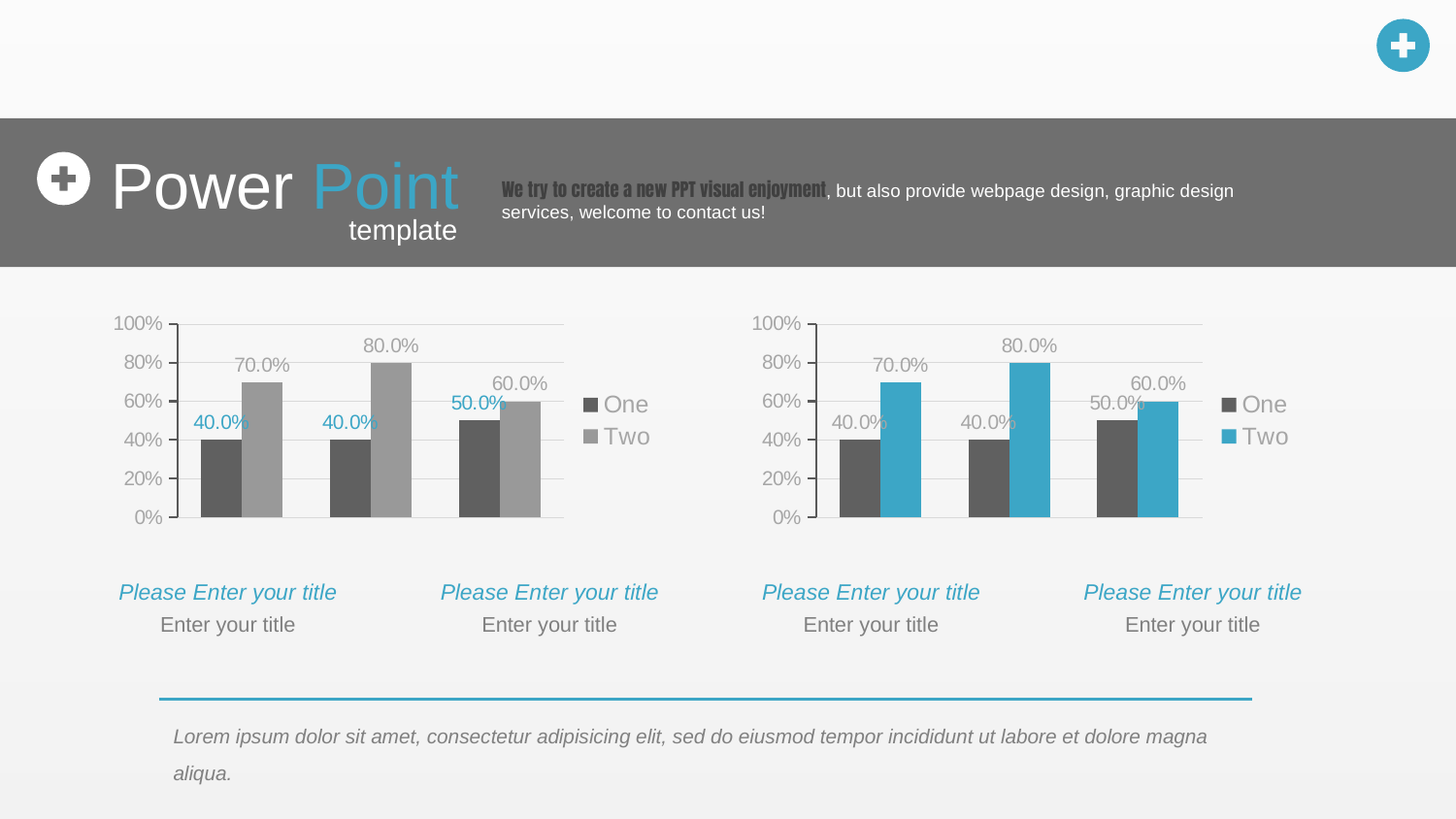

Power Point

We try to create a new PPT visual enjoyment, but also provide webpage design, graphic design services, welcome to contact us!
template

### Chart

| Category | One | Two |
|---|---|---|
| Data 1 | 0.4 | 0.7 |
| Data 2 | 0.4 | 0.8 |
| Data 3 | 0.5 | 0.6 |

### Chart

| Category | One | Two |
|---|---|---|
| Data 1 | 0.4 | 0.7 |
| Data 2 | 0.4 | 0.8 |
| Data 3 | 0.5 | 0.6 |
Please Enter your title
Enter your title
Please Enter your title
Enter your title
Please Enter your title
Enter your title
Please Enter your title
Enter your title
Lorem ipsum dolor sit amet, consectetur adipisicing elit, sed do eiusmod tempor incididunt ut labore et dolore magna aliqua.